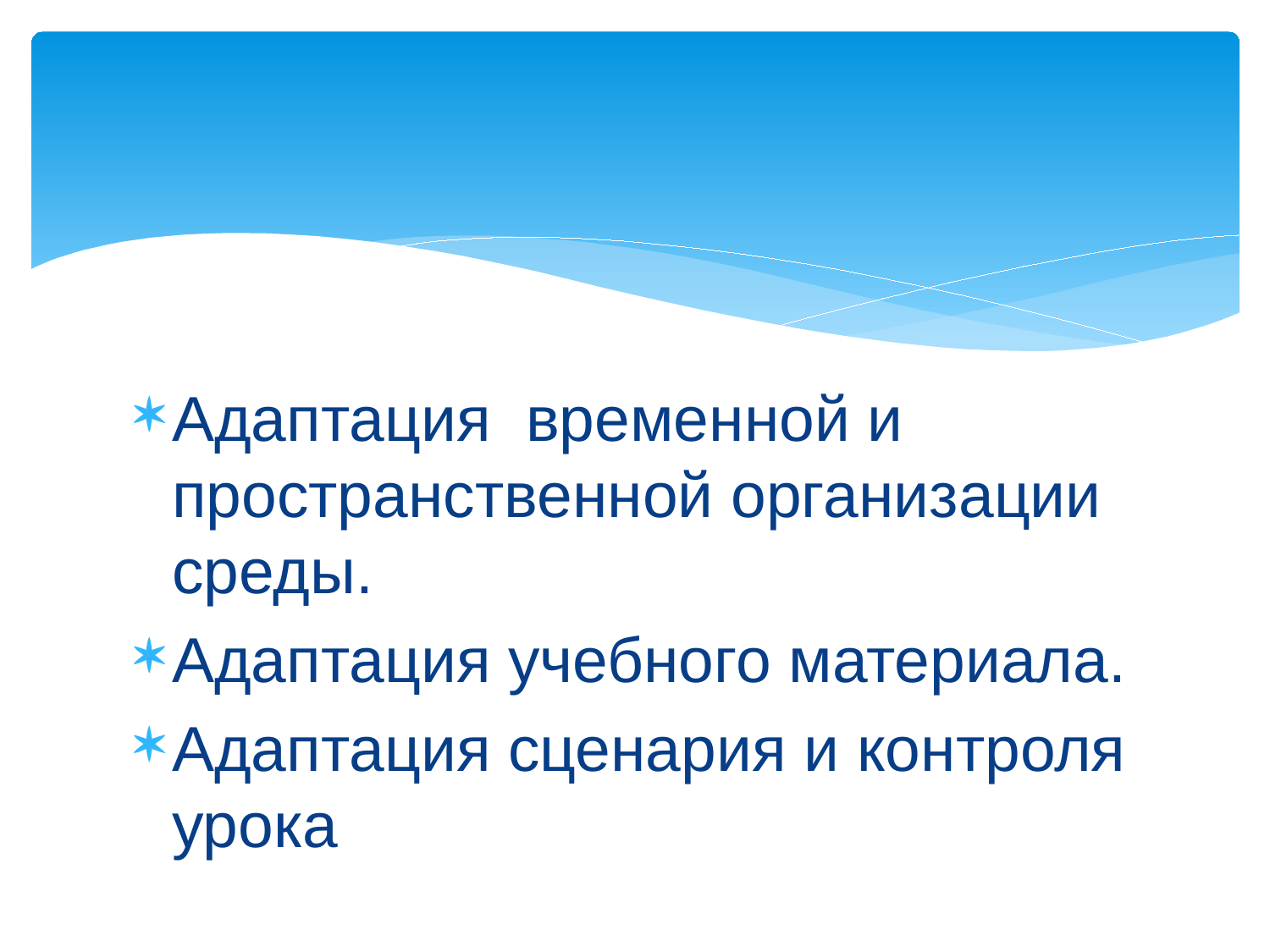

#
Адаптация  временной и пространственной организации среды.
Адаптация учебного материала.
Адаптация сценария и контроля урока